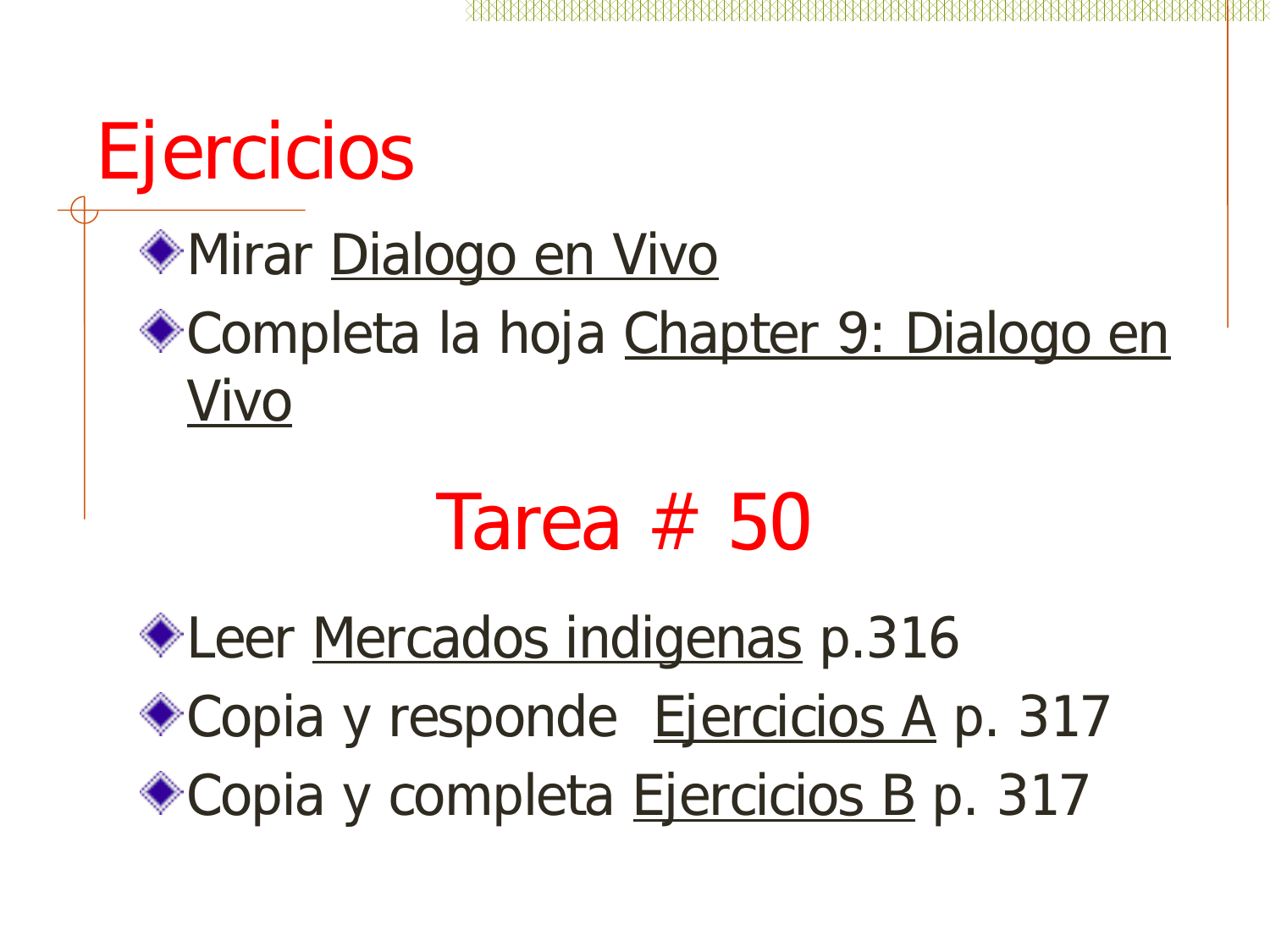

# Ejercicios
Mirar Dialogo en Vivo
Completa la hoja Chapter 9: Dialogo en Vivo

Leer Mercados indigenas p.316
Copia y responde  Ejercicios A p. 317
Copia y completa Ejercicios B p. 317

Tarea # 50